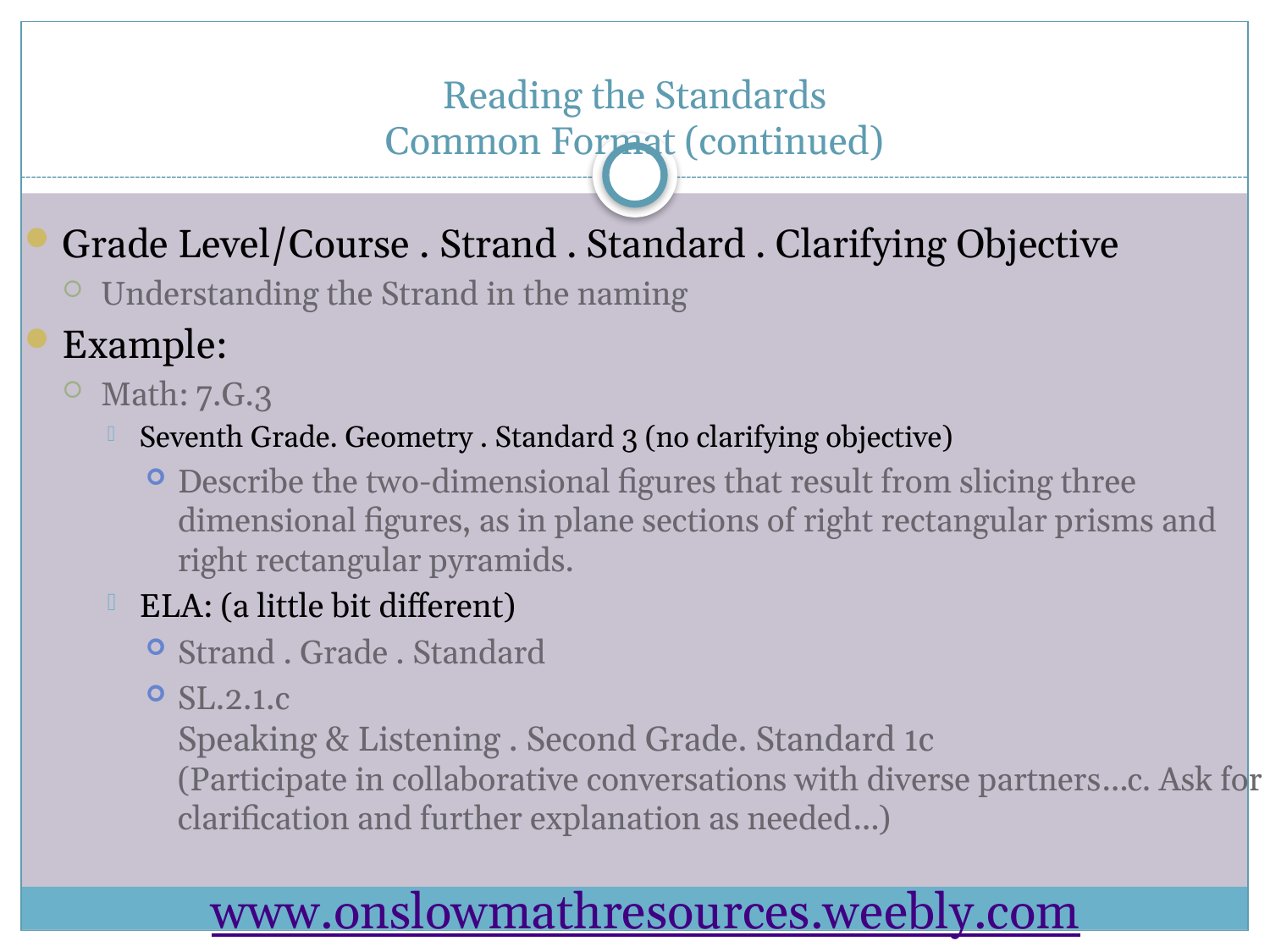

# Reading the Standards Common Format (continued)
Grade Level/Course . Strand . Standard . Clarifying Objective
Understanding the Strand in the naming
Example:
Math: 7.G.3
Seventh Grade. Geometry . Standard 3 (no clarifying objective)
Describe the two-dimensional figures that result from slicing three dimensional figures, as in plane sections of right rectangular prisms and right rectangular pyramids.
ELA: (a little bit different)
Strand . Grade . Standard
SL.2.1.c
Speaking & Listening . Second Grade. Standard 1c
(Participate in collaborative conversations with diverse partners…c. Ask for clarification and further explanation as needed…)

www.onslowmathresources.weebly.com